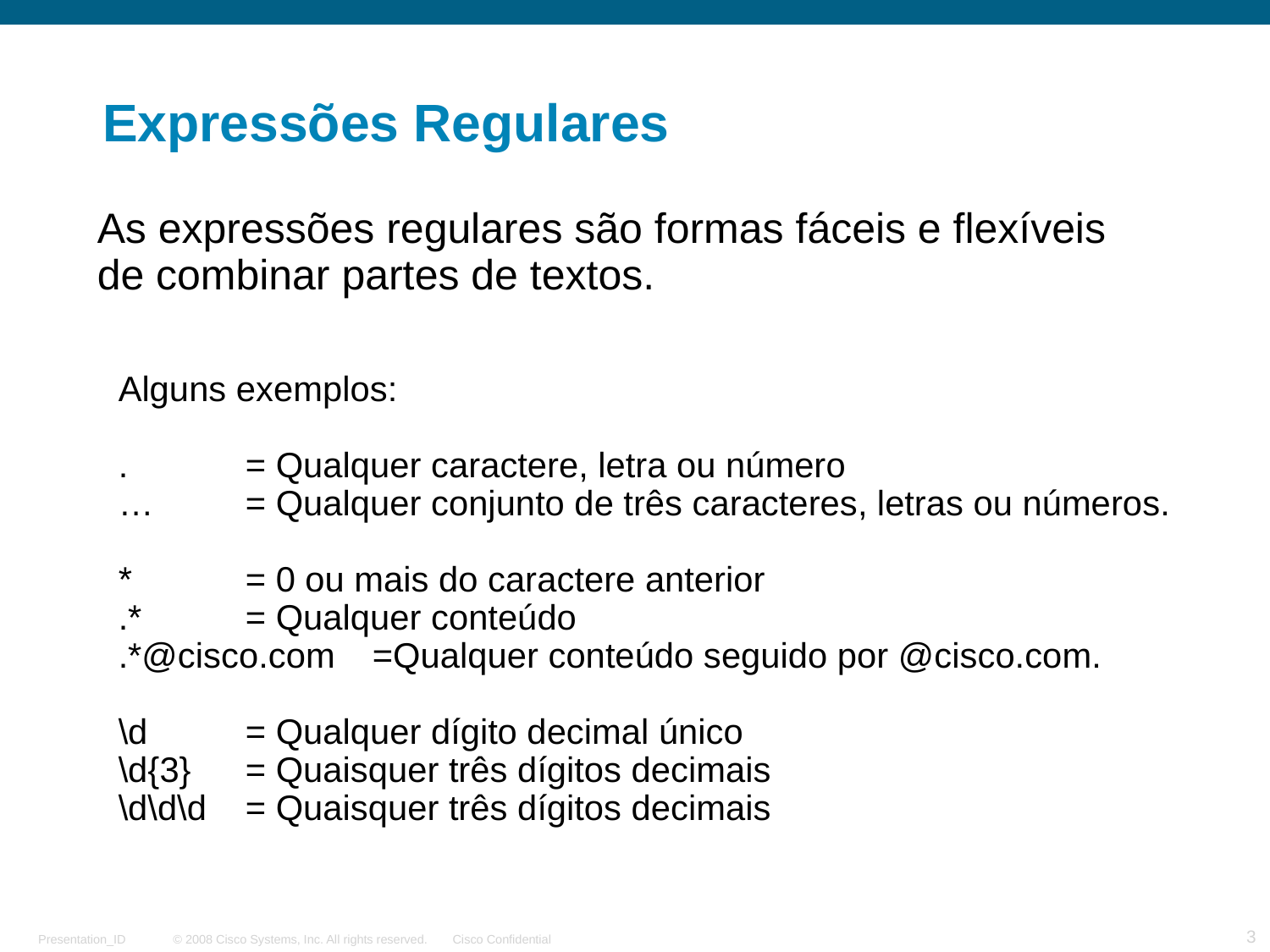

Expressões Regulares
As expressões regulares são formas fáceis e flexíveis de combinar partes de textos.
Alguns exemplos:

. 	= Qualquer caractere, letra ou número
…	= Qualquer conjunto de três caracteres, letras ou números.

*	= 0 ou mais do caractere anterior
.*	= Qualquer conteúdo
.*@cisco.com	=Qualquer conteúdo seguido por @cisco.com.

\d	= Qualquer dígito decimal único
\d{3}	= Quaisquer três dígitos decimais
\d\d\d	= Quaisquer três dígitos decimais